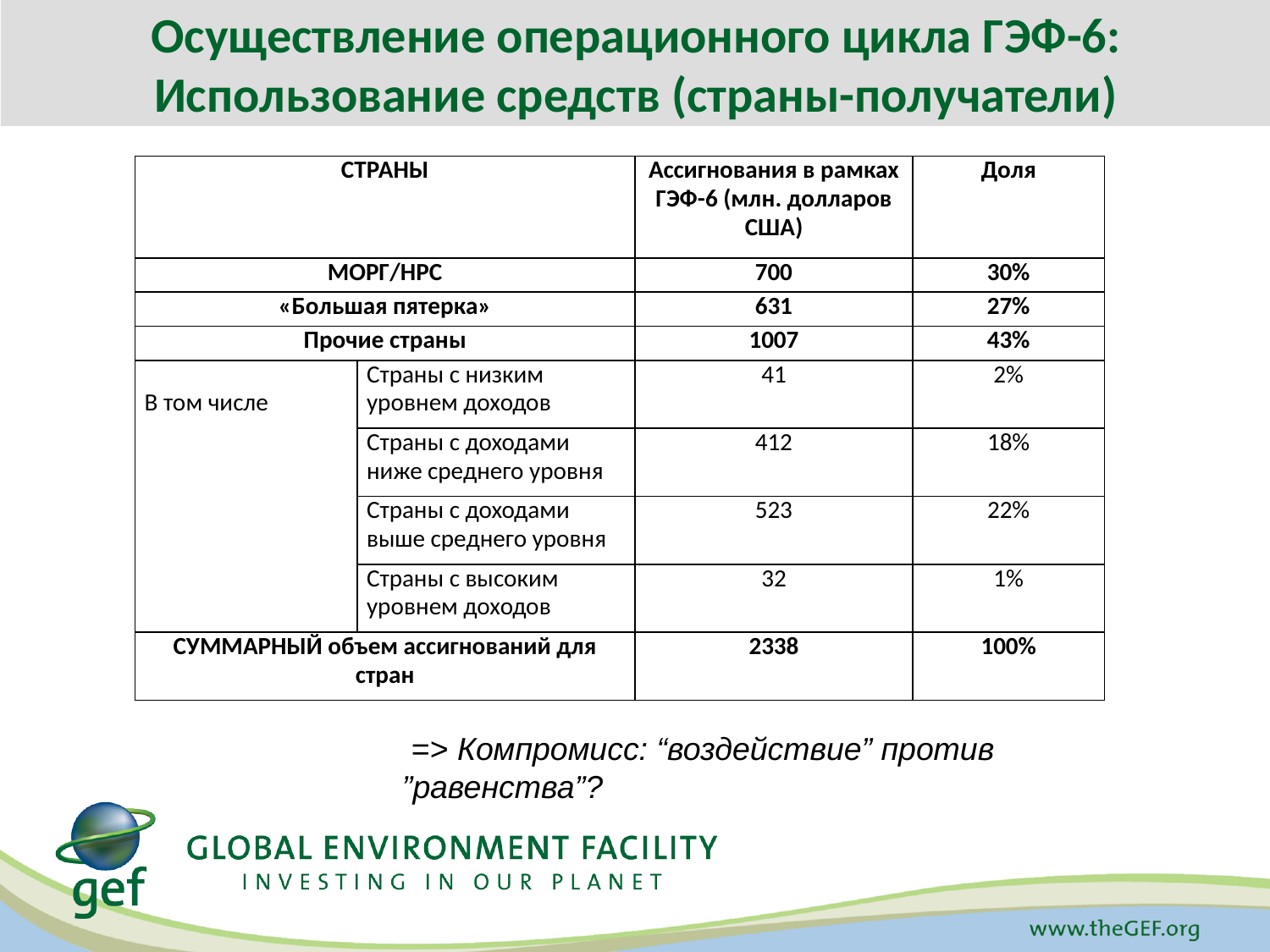

Осуществление операционного цикла ГЭФ-6: Использование средств (страны-получатели)
| СТРАНЫ |  | Ассигнования в рамках ГЭФ-6 (млн. долларов США) | Доля |
| --- | --- | --- | --- |
| МОРГ/НРС |  | 700 | 30% |
| «Большая пятерка» |  | 631 | 27% |
| Прочие страны |  | 1007 | 43% |
| В том числе | Страны с низким уровнем доходов | 41 | 2% |
|  | Страны с доходами ниже среднего уровня | 412 | 18% |
|  | Страны с доходами выше среднего уровня | 523 | 22% |
|  | Страны с высоким уровнем доходов | 32 | 1% |
| СУММАРНЫЙ объем ассигнований для стран |  | 2338 | 100% |
 => Компромисс: “воздействие” против  ”равенства”?